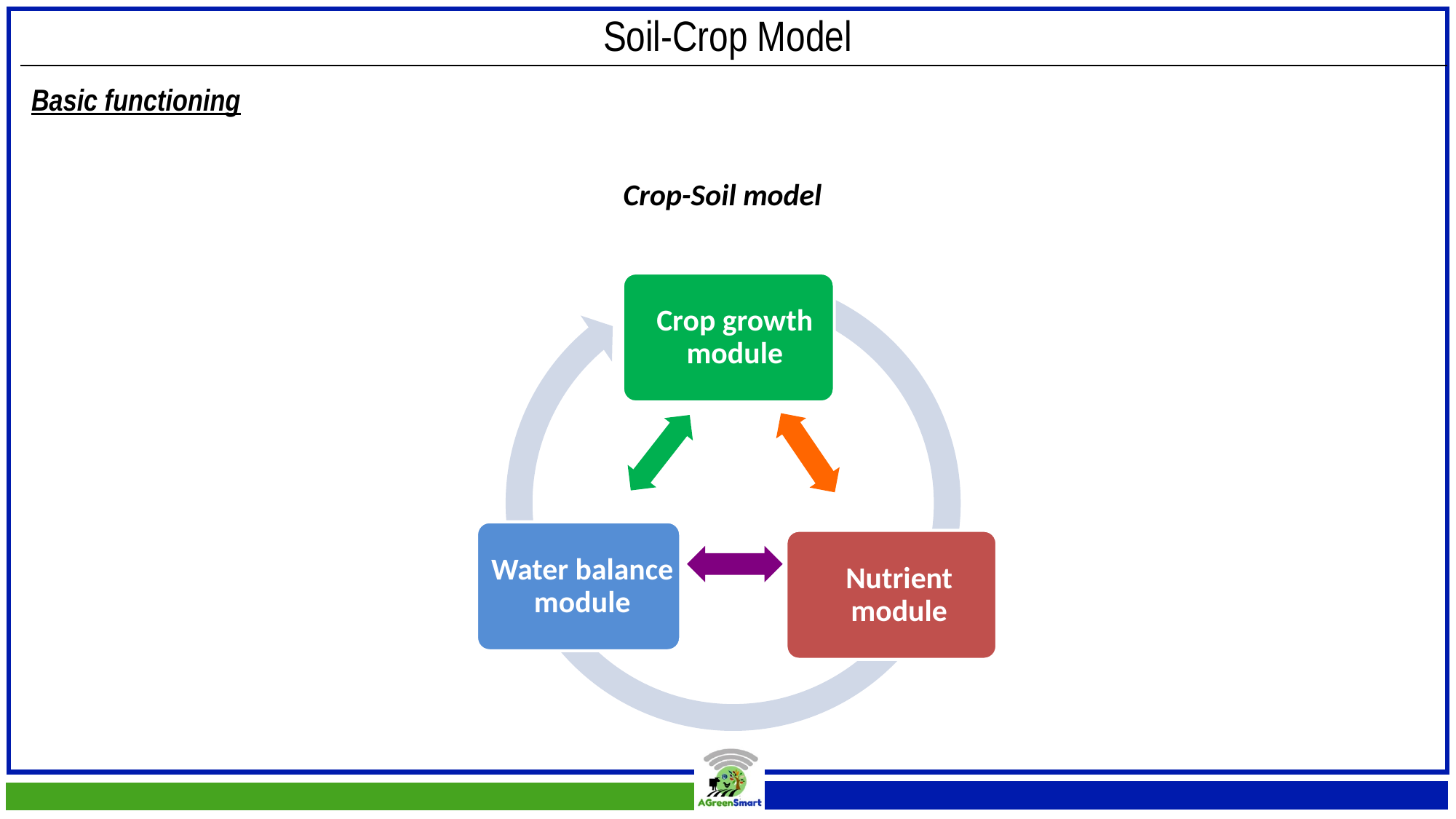

Soil-Crop Model
Basic functioning
Crop-Soil model

Crop growth module

Water balance module

Nutrient module